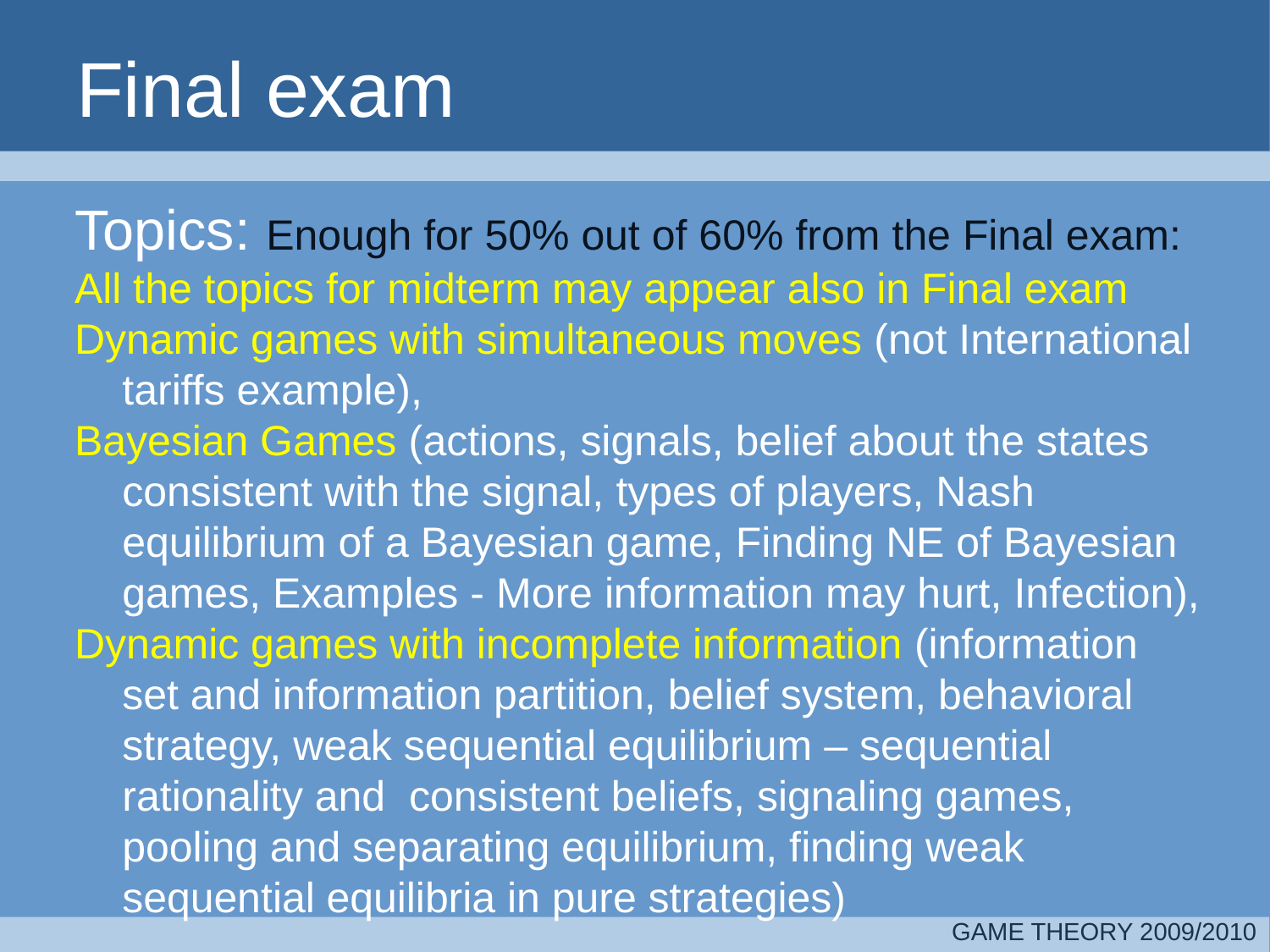

# Final exam
Topics: Enough for 50% out of 60% from the Final exam:
All the topics for midterm may appear also in Final exam
Dynamic games with simultaneous moves (not International tariffs example),
Bayesian Games (actions, signals, belief about the states consistent with the signal, types of players, Nash equilibrium of a Bayesian game, Finding NE of Bayesian games, Examples - More information may hurt, Infection),
Dynamic games with incomplete information (information set and information partition, belief system, behavioral strategy, weak sequential equilibrium – sequential rationality and  consistent beliefs, signaling games, pooling and separating equilibrium, finding weak sequential equilibria in pure strategies)
GAME THEORY 2009/2010